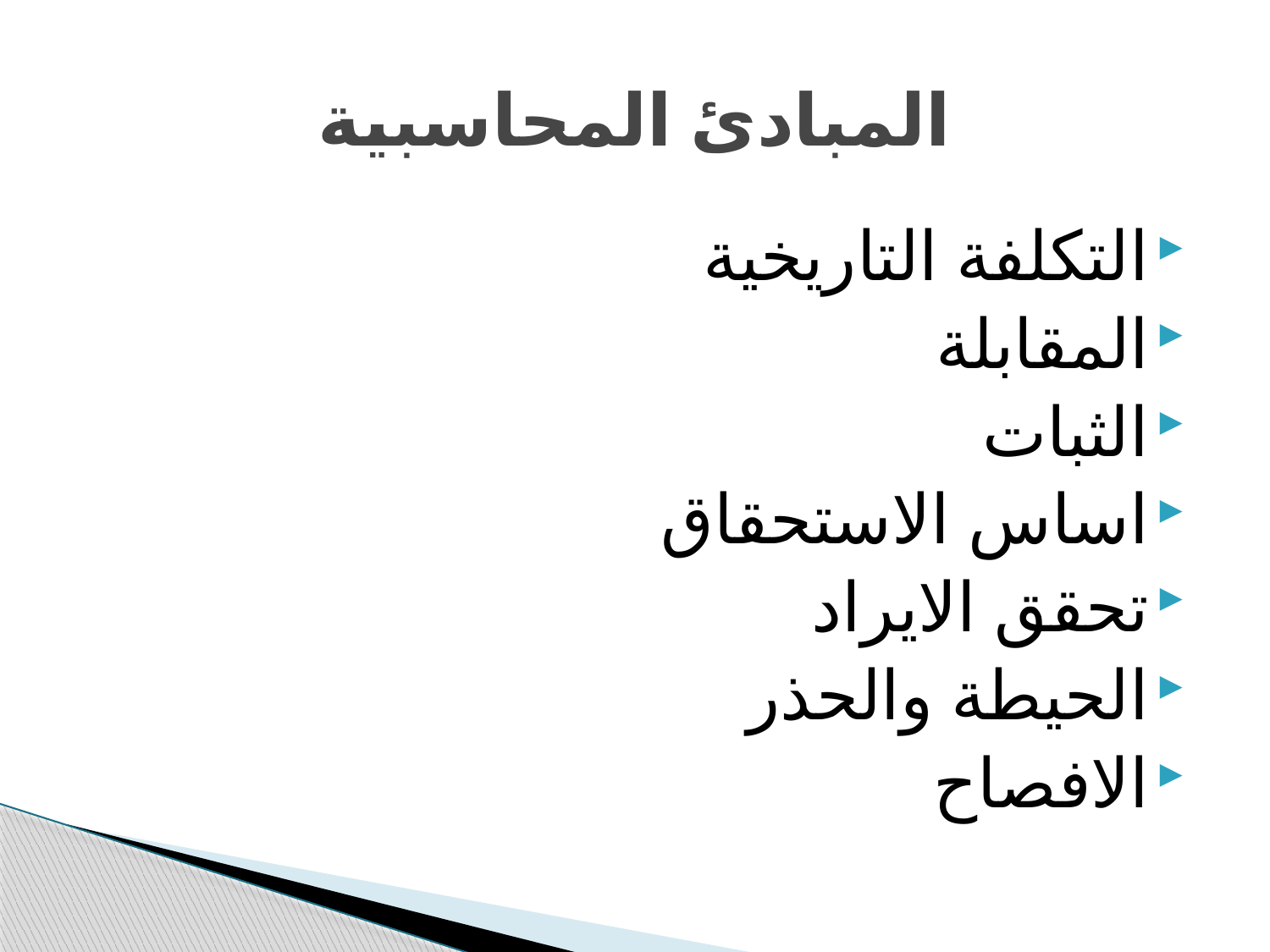

# المبادئ المحاسبية
التكلفة التاريخية
المقابلة
الثبات
اساس الاستحقاق
تحقق الايراد
الحيطة والحذر
الافصاح